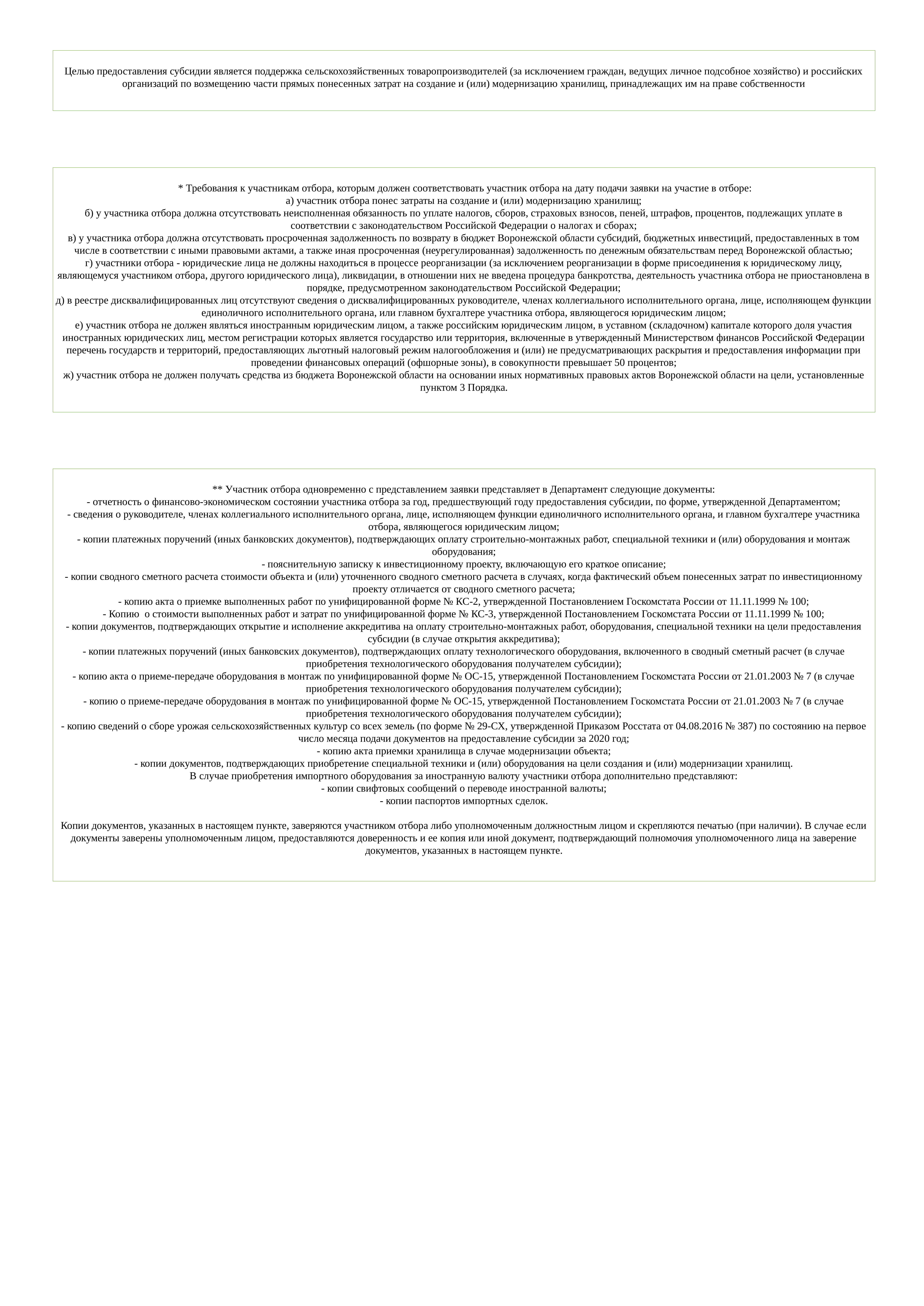

Целью предоставления субсидии является поддержка сельскохозяйственных товаропроизводителей (за исключением граждан, ведущих личное подсобное хозяйство) и российских организаций по возмещению части прямых понесенных затрат на создание и (или) модернизацию хранилищ, принадлежащих им на праве собственности

 * Требования к участникам отбора, которым должен соответствовать участник отбора на дату подачи заявки на участие в отборе:
а) участник отбора понес затраты на создание и (или) модернизацию хранилищ;
б) у участника отбора должна отсутствовать неисполненная обязанность по уплате налогов, сборов, страховых взносов, пеней, штрафов, процентов, подлежащих уплате в соответствии с законодательством Российской Федерации о налогах и сборах;
в) у участника отбора должна отсутствовать просроченная задолженность по возврату в бюджет Воронежской области субсидий, бюджетных инвестиций, предоставленных в том числе в соответствии с иными правовыми актами, а также иная просроченная (неурегулированная) задолженность по денежным обязательствам перед Воронежской областью;
г) участники отбора - юридические лица не должны находиться в процессе реорганизации (за исключением реорганизации в форме присоединения к юридическому лицу, являющемуся участником отбора, другого юридического лица), ликвидации, в отношении них не введена процедура банкротства, деятельность участника отбора не приостановлена в порядке, предусмотренном законодательством Российской Федерации;
д) в реестре дисквалифицированных лиц отсутствуют сведения о дисквалифицированных руководителе, членах коллегиального исполнительного органа, лице, исполняющем функции единоличного исполнительного органа, или главном бухгалтере участника отбора, являющегося юридическим лицом;
е) участник отбора не должен являться иностранным юридическим лицом, а также российским юридическим лицом, в уставном (складочном) капитале которого доля участия иностранных юридических лиц, местом регистрации которых является государство или территория, включенные в утвержденный Министерством финансов Российской Федерации перечень государств и территорий, предоставляющих льготный налоговый режим налогообложения и (или) не предусматривающих раскрытия и предоставления информации при проведении финансовых операций (офшорные зоны), в совокупности превышает 50 процентов;
ж) участник отбора не должен получать средства из бюджета Воронежской области на основании иных нормативных правовых актов Воронежской области на цели, установленные пунктом 3 Порядка.

** Участник отбора одновременно с представлением заявки представляет в Департамент следующие документы:
- отчетность о финансово-экономическом состоянии участника отбора за год, предшествующий году предоставления субсидии, по форме, утвержденной Департаментом;
- сведения о руководителе, членах коллегиального исполнительного органа, лице, исполняющем функции единоличного исполнительного органа, и главном бухгалтере участника отбора, являющегося юридическим лицом;
- копии платежных поручений (иных банковских документов), подтверждающих оплату строительно-монтажных работ, специальной техники и (или) оборудования и монтаж оборудования;
- пояснительную записку к инвестиционному проекту, включающую его краткое описание;
- копии сводного сметного расчета стоимости объекта и (или) уточненного сводного сметного расчета в случаях, когда фактический объем понесенных затрат по инвестиционному проекту отличается от сводного сметного расчета;
- копию акта о приемке выполненных работ по унифицированной форме № КС-2, утвержденной Постановлением Госкомстата России от 11.11.1999 № 100;
- Копию  о стоимости выполненных работ и затрат по унифицированной форме № КС-3, утвержденной Постановлением Госкомстата России от 11.11.1999 № 100;
- копии документов, подтверждающих открытие и исполнение аккредитива на оплату строительно-монтажных работ, оборудования, специальной техники на цели предоставления субсидии (в случае открытия аккредитива);
- копии платежных поручений (иных банковских документов), подтверждающих оплату технологического оборудования, включенного в сводный сметный расчет (в случае приобретения технологического оборудования получателем субсидии);
- копию акта о приеме-передаче оборудования в монтаж по унифицированной форме № ОС-15, утвержденной Постановлением Госкомстата России от 21.01.2003 № 7 (в случае приобретения технологического оборудования получателем субсидии);
- копию о приеме-передаче оборудования в монтаж по унифицированной форме № ОС-15, утвержденной Постановлением Госкомстата России от 21.01.2003 № 7 (в случае приобретения технологического оборудования получателем субсидии);
- копию сведений о сборе урожая сельскохозяйственных культур со всех земель (по форме № 29-СХ, утвержденной Приказом Росстата от 04.08.2016 № 387) по состоянию на первое число месяца подачи документов на предоставление субсидии за 2020 год;
- копию акта приемки хранилища в случае модернизации объекта;
- копии документов, подтверждающих приобретение специальной техники и (или) оборудования на цели создания и (или) модернизации хранилищ.
В случае приобретения импортного оборудования за иностранную валюту участники отбора дополнительно представляют:
- копии свифтовых сообщений о переводе иностранной валюты;
- копии паспортов импортных сделок.

Копии документов, указанных в настоящем пункте, заверяются участником отбора либо уполномоченным должностным лицом и скрепляются печатью (при наличии). В случае если документы заверены уполномоченным лицом, предоставляются доверенность и ее копия или иной документ, подтверждающий полномочия уполномоченного лица на заверение документов, указанных в настоящем пункте.